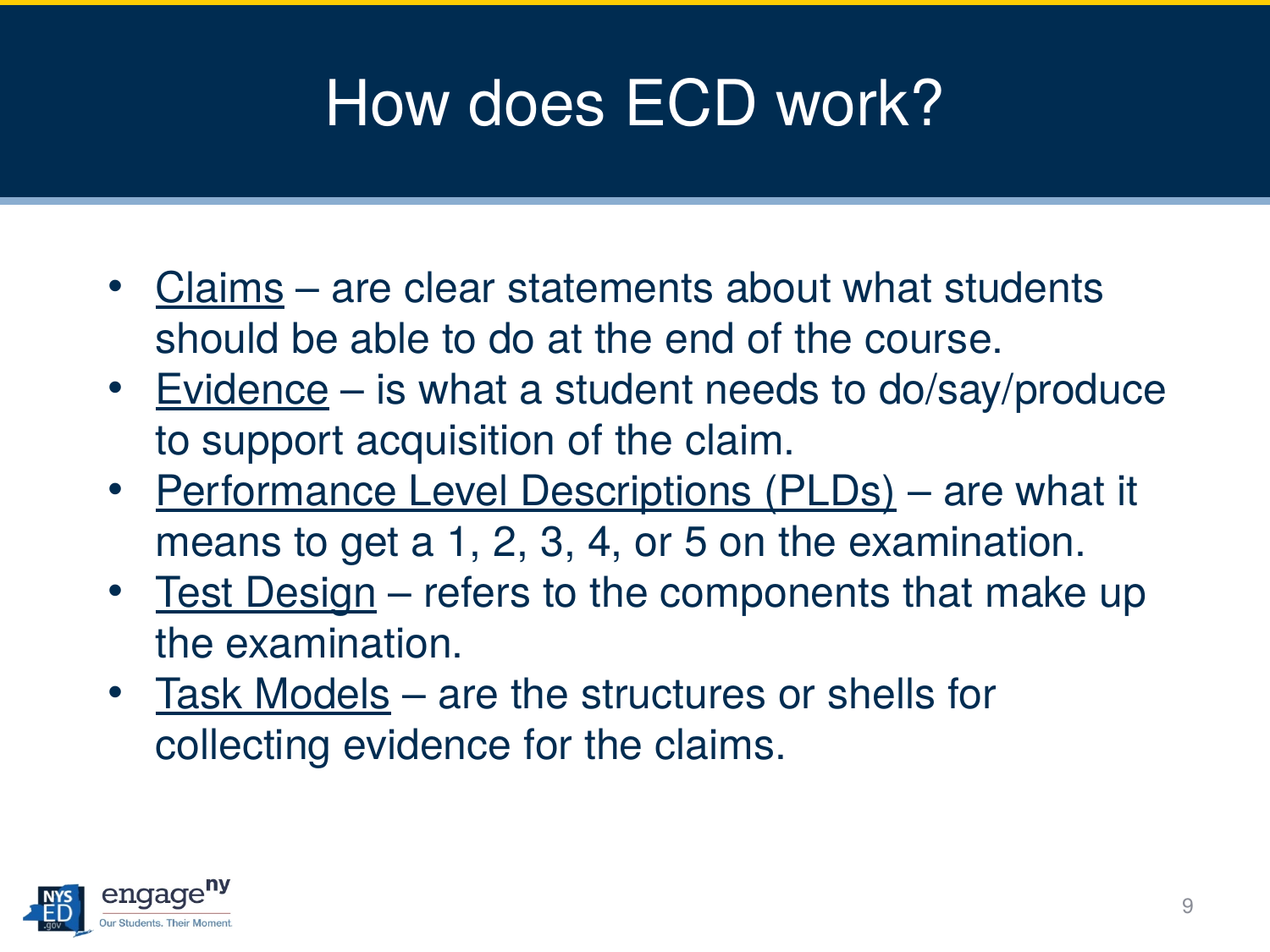

# How does ECD work?
Claims – are clear statements about what students should be able to do at the end of the course.
Evidence – is what a student needs to do/say/produce to support acquisition of the claim.
Performance Level Descriptions (PLDs) – are what it means to get a 1, 2, 3, 4, or 5 on the examination.
Test Design – refers to the components that make up the examination.
Task Models – are the structures or shells for collecting evidence for the claims.
9